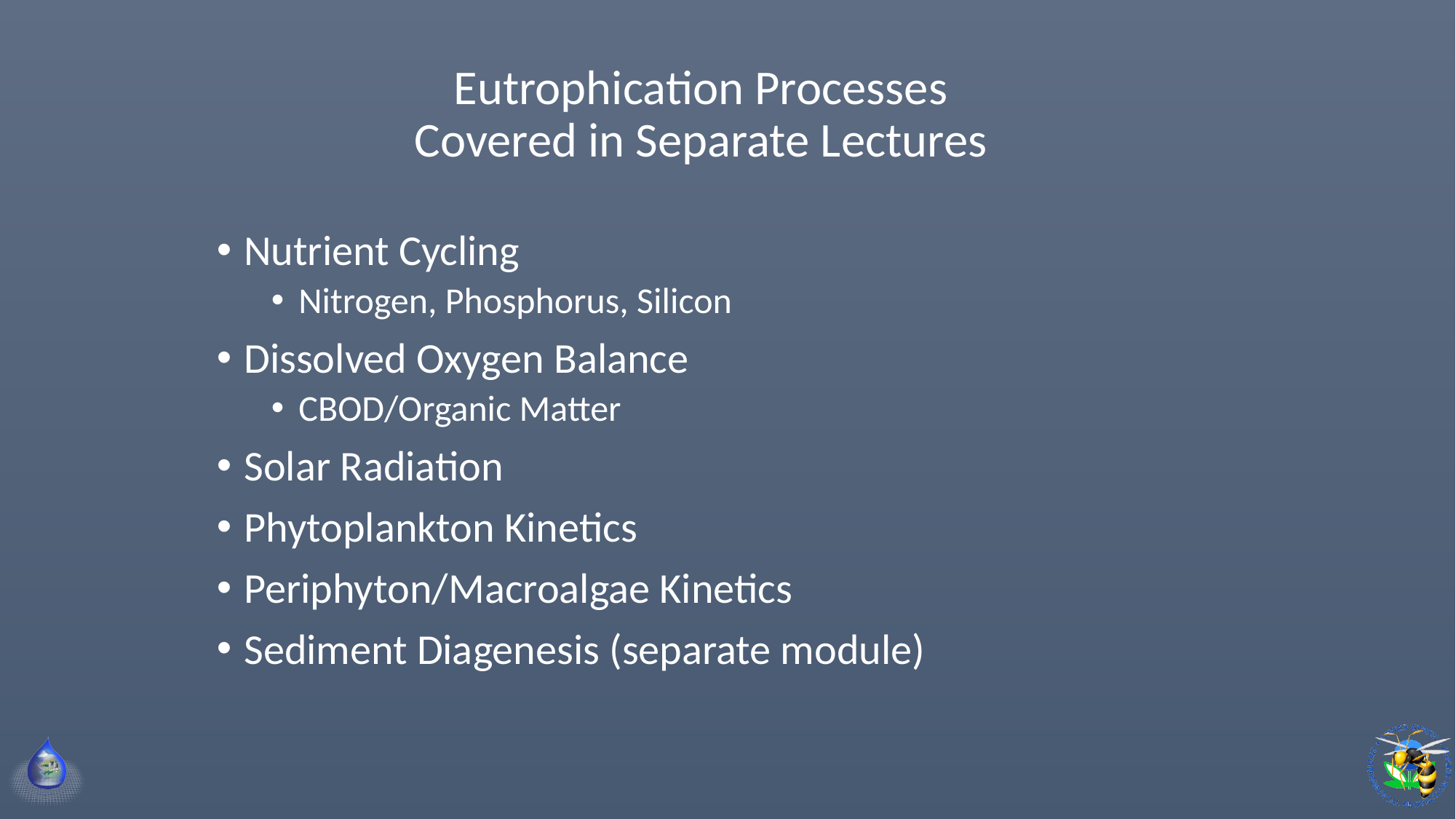

# Eutrophication Processes Covered in Separate Lectures
Nutrient Cycling
Nitrogen, Phosphorus, Silicon
Dissolved Oxygen Balance
CBOD/Organic Matter
Solar Radiation
Phytoplankton Kinetics
Periphyton/Macroalgae Kinetics
Sediment Diagenesis (separate module)